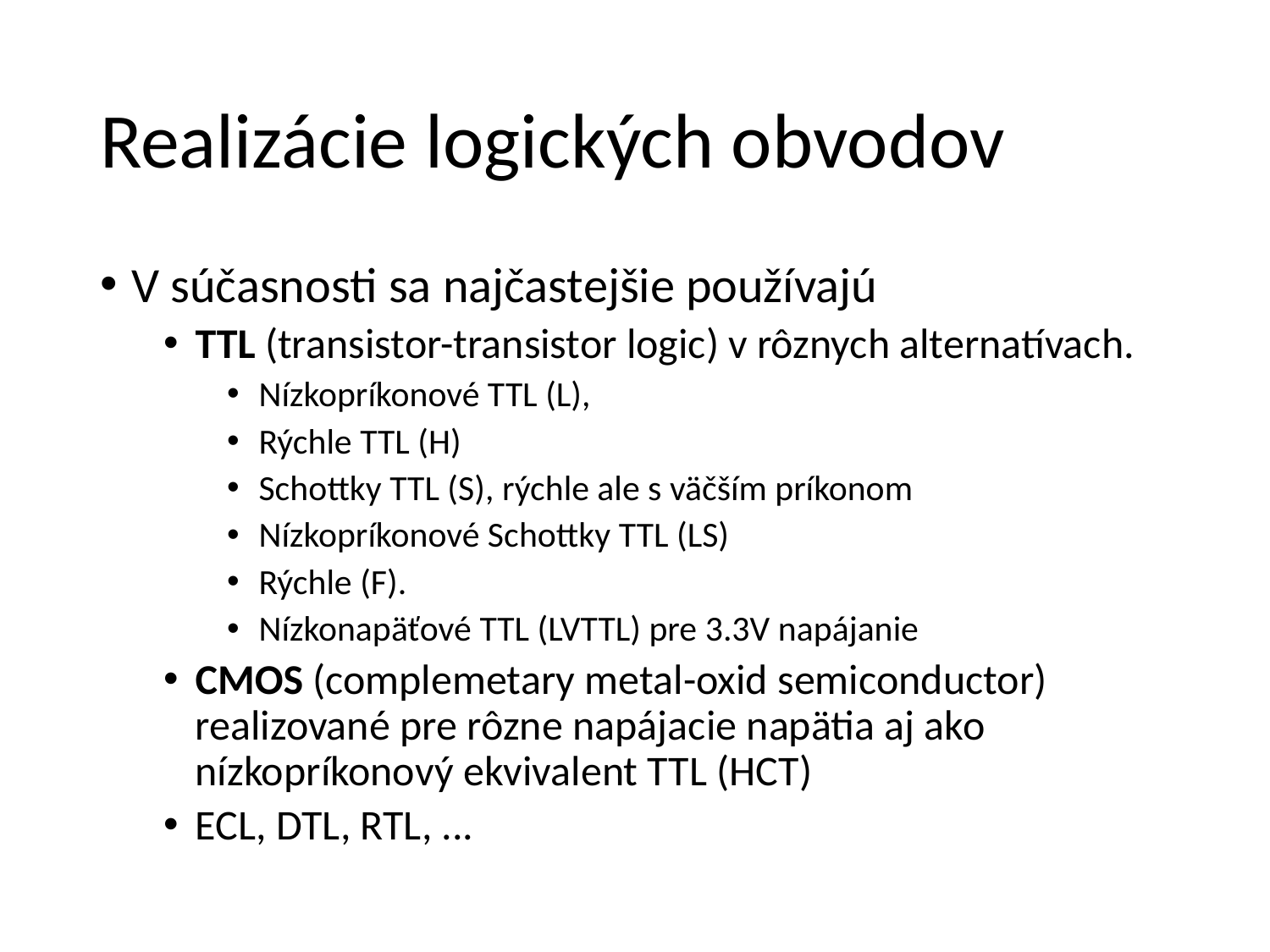

# Realizácie logických obvodov
V súčasnosti sa najčastejšie používajú
TTL (transistor-transistor logic) v rôznych alternatívach.
Nízkopríkonové TTL (L),
Rýchle TTL (H)
Schottky TTL (S), rýchle ale s väčším príkonom
Nízkopríkonové Schottky TTL (LS)
Rýchle (F).
Nízkonapäťové TTL (LVTTL) pre 3.3V napájanie
CMOS (complemetary metal-oxid semiconductor) realizované pre rôzne napájacie napätia aj ako nízkopríkonový ekvivalent TTL (HCT)
ECL, DTL, RTL, ...